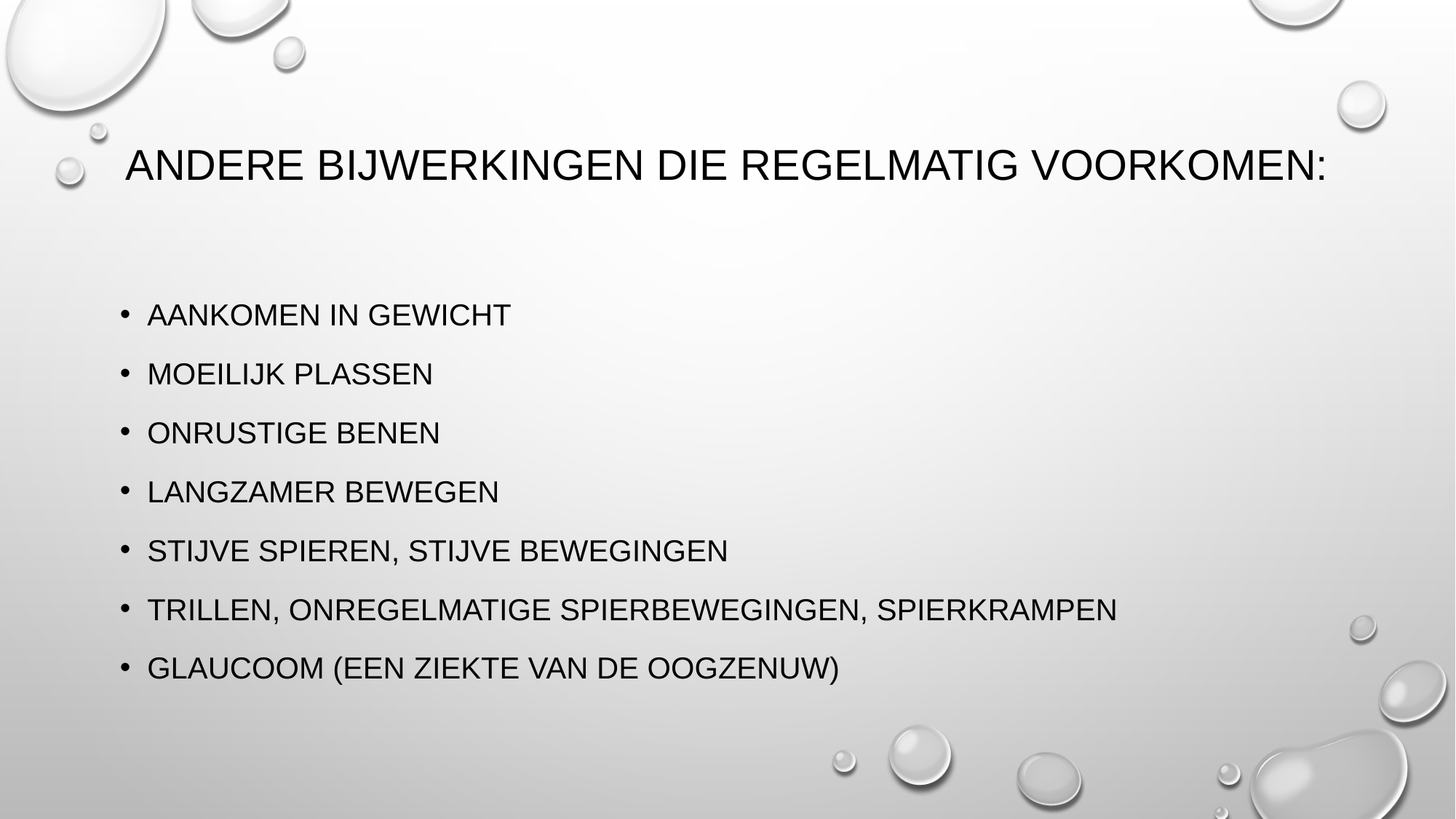

# Andere bijwerkingen die regelmatig voorkomen:
aankomen in gewicht
moeilijk plassen
onrustige benen
langzamer bewegen
stijve spieren, stijve bewegingen
trillen, onregelmatige spierbewegingen, spierkrampen
glaucoom (een ziekte van de oogzenuw)